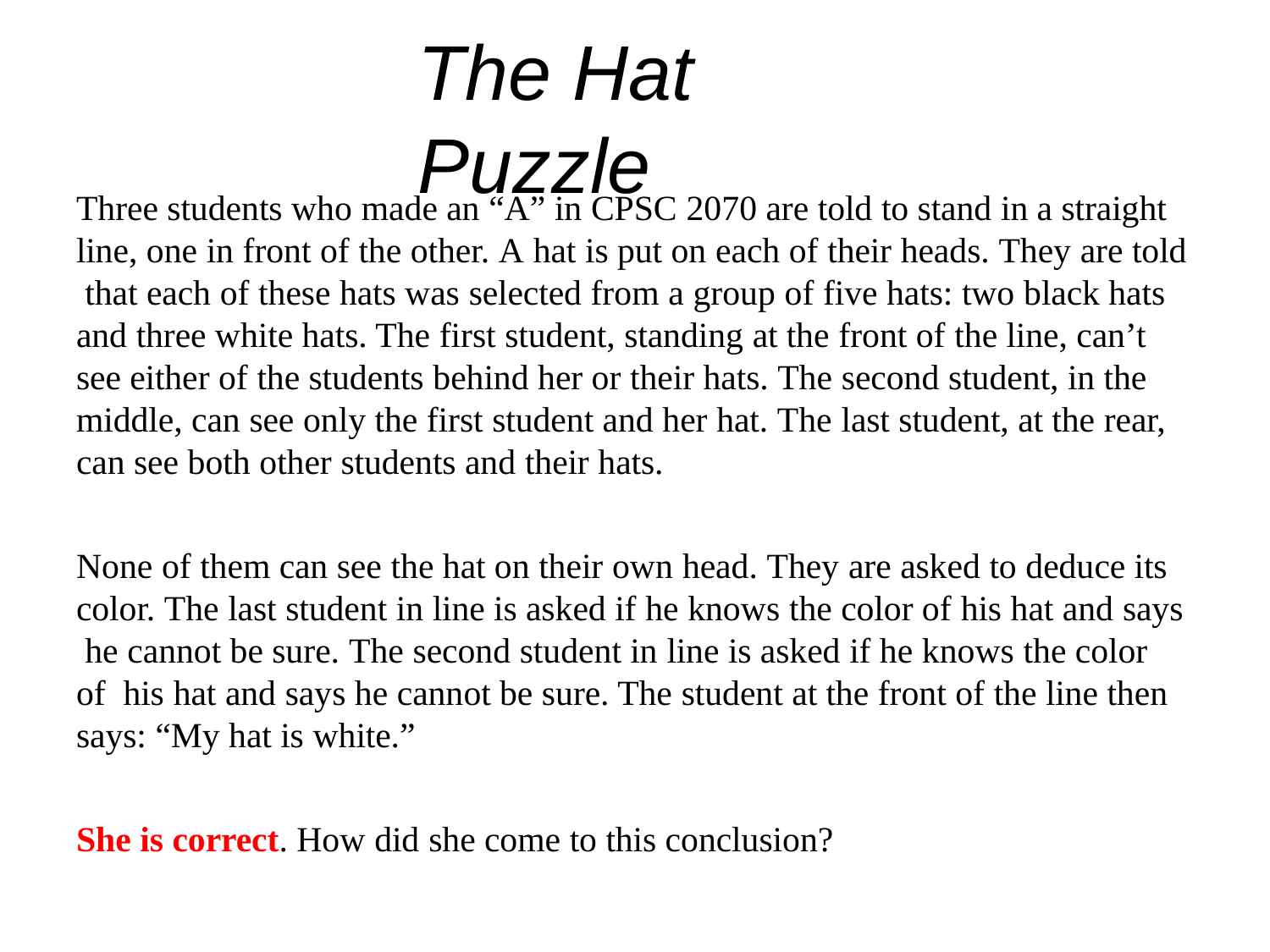

# The Hat Puzzle
Three students who made an “A” in CPSC 2070 are told to stand in a straight  line, one in front of the other. A hat is put on each of their heads. They are told  that each of these hats was selected from a group of five hats: two black hats  and three white hats. The first student, standing at the front of the line, can’t  see either of the students behind her or their hats. The second student, in the  middle, can see only the first student and her hat. The last student, at the rear,  can see both other students and their hats.

None of them can see the hat on their own head. They are asked to deduce its  color. The last student in line is asked if he knows the color of his hat and says  he cannot be sure. The second student in line is asked if he knows the color of  his hat and says he cannot be sure. The student at the front of the line then  says: “My hat is white.”

She is correct. How did she come to this conclusion?